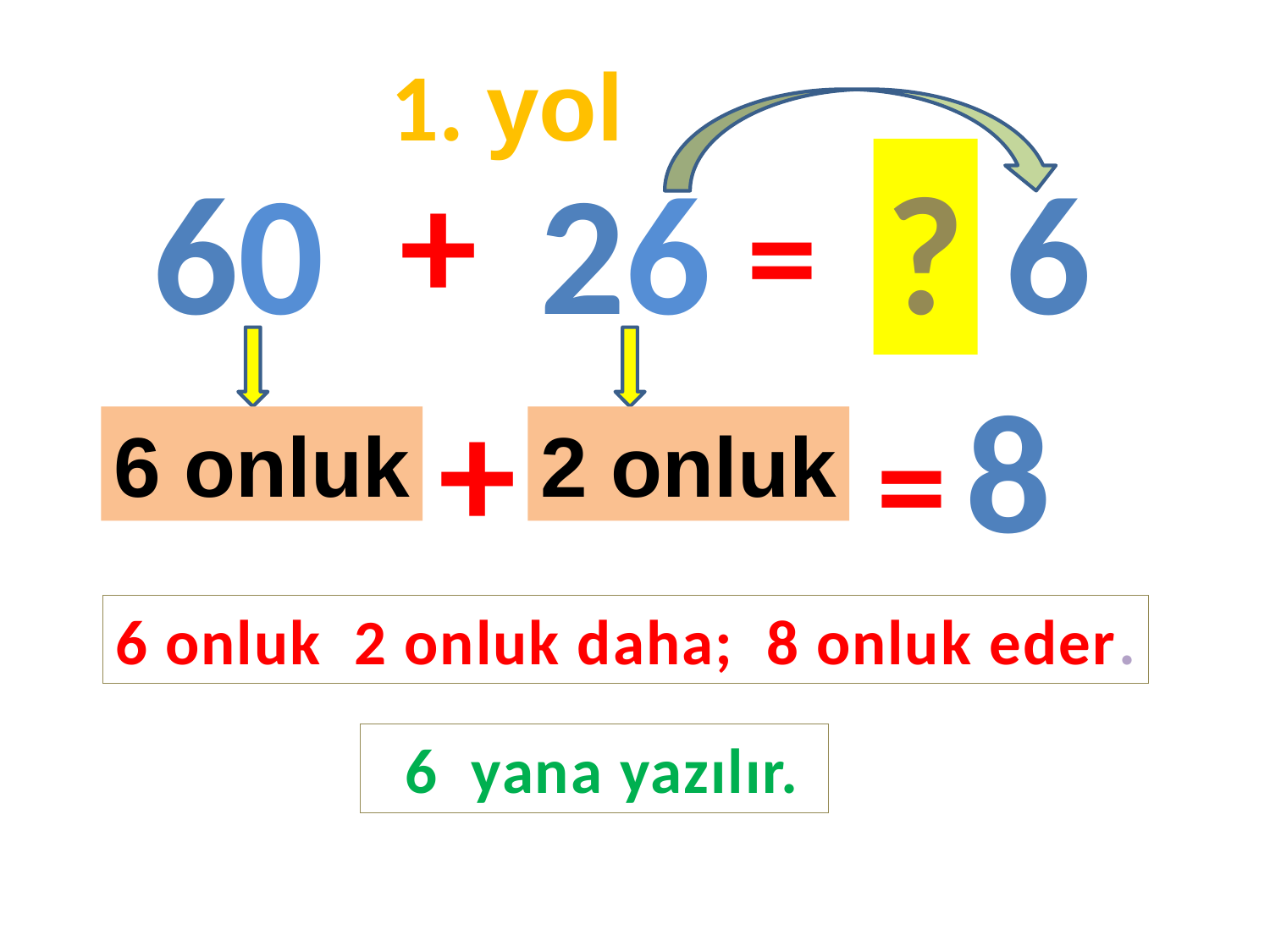

1. yol

60
+
26
?
6
=

8
+
=
6 onluk
2 onluk
6 onluk  2 onluk daha;  8 onluk eder.
  6  yana yazılır.